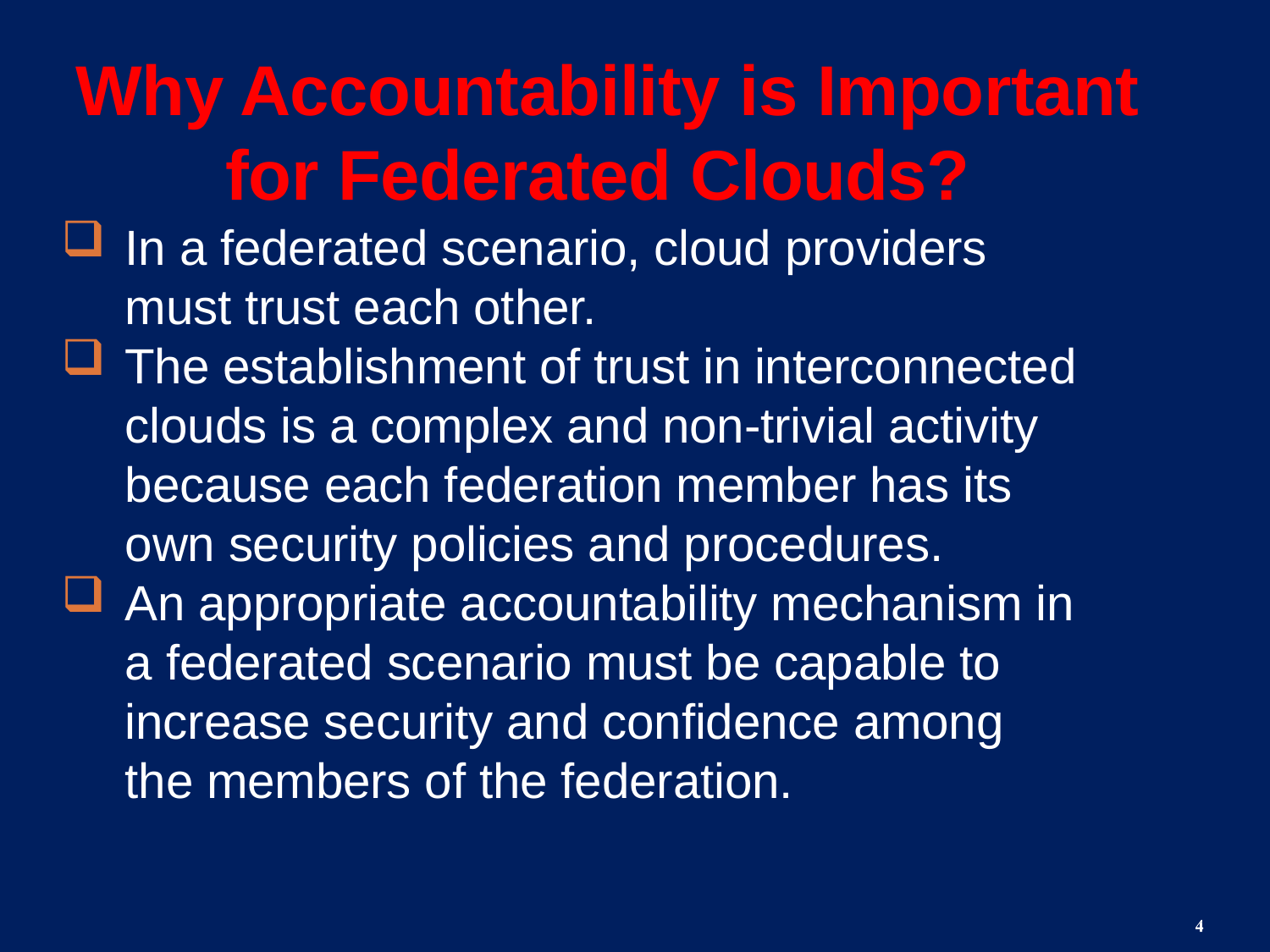

Why Accountability is Important for Federated Clouds?
In a federated scenario, cloud providers must trust each other.
The establishment of trust in interconnected clouds is a complex and non-trivial activity because each federation member has its own security policies and procedures.
An appropriate accountability mechanism in a federated scenario must be capable to increase security and confidence among the members of the federation.